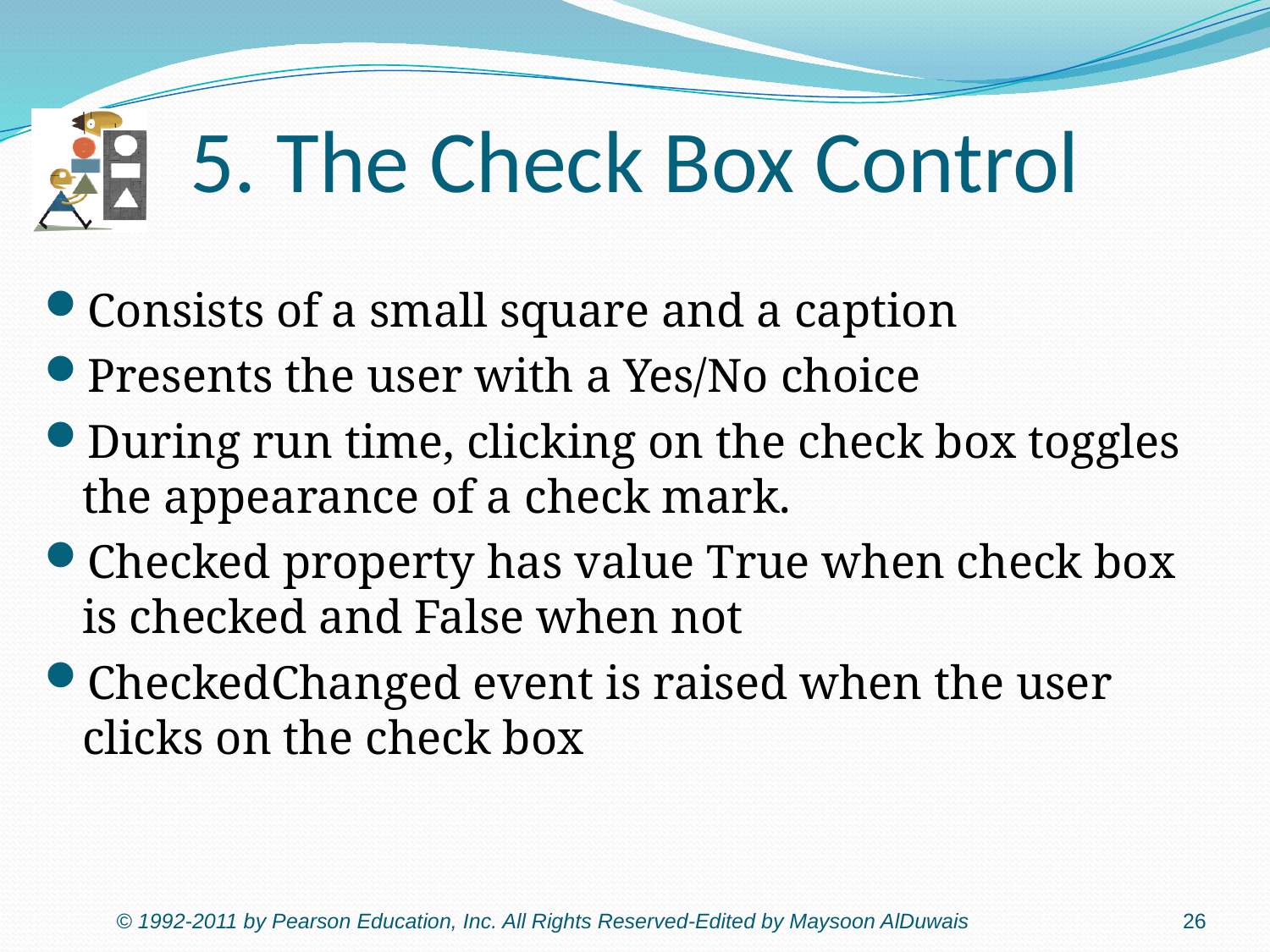

# 5. The Check Box Control
Consists of a small square and a caption
Presents the user with a Yes/No choice
During run time, clicking on the check box toggles the appearance of a check mark.
Checked property has value True when check box is checked and False when not
CheckedChanged event is raised when the user clicks on the check box
© 1992-2011 by Pearson Education, Inc. All Rights Reserved-Edited by Maysoon AlDuwais
26